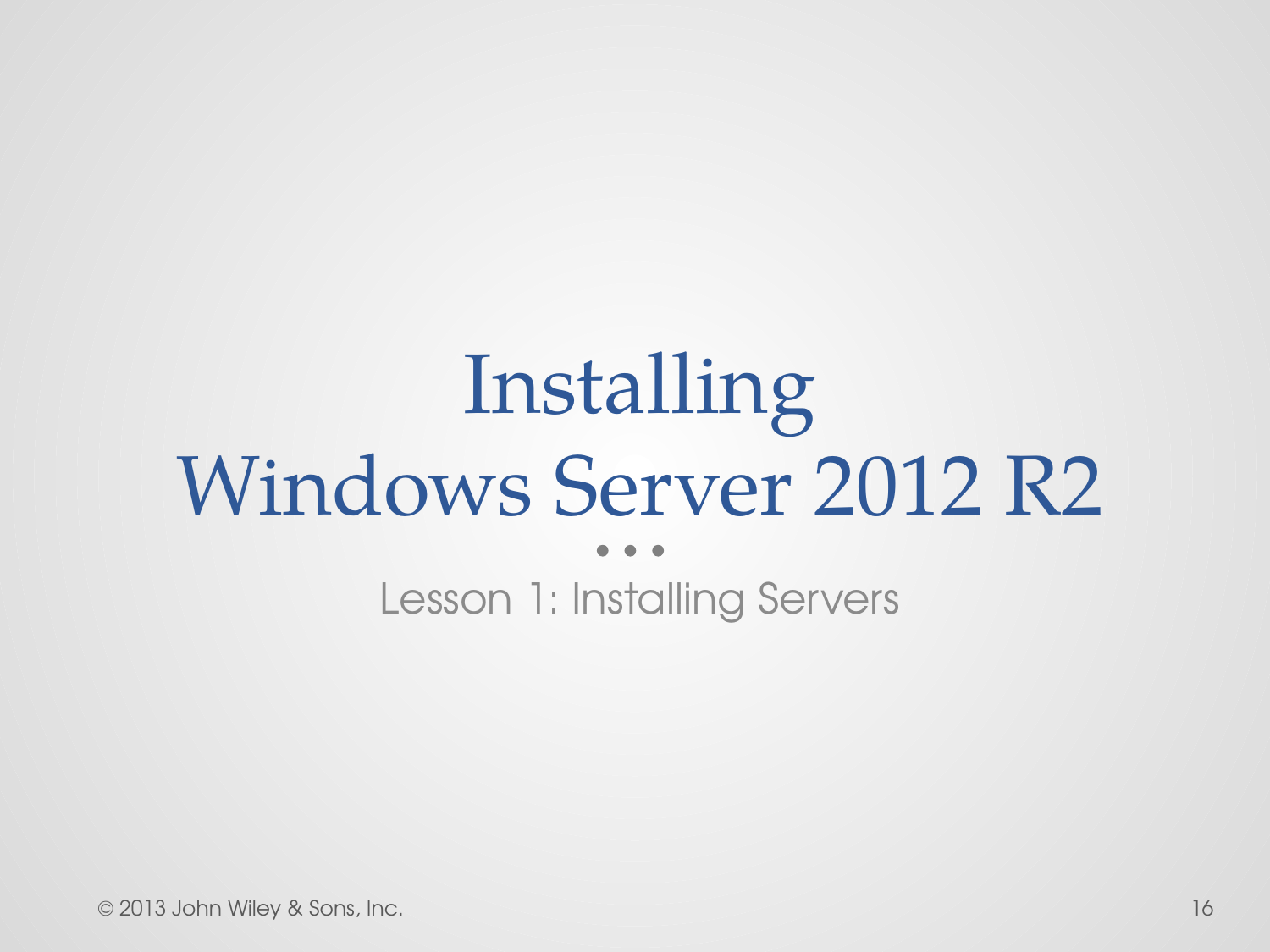

# Installing Windows Server 2012 R2
Lesson 1: Installing Servers

© 2013 John Wiley & Sons, Inc.
16